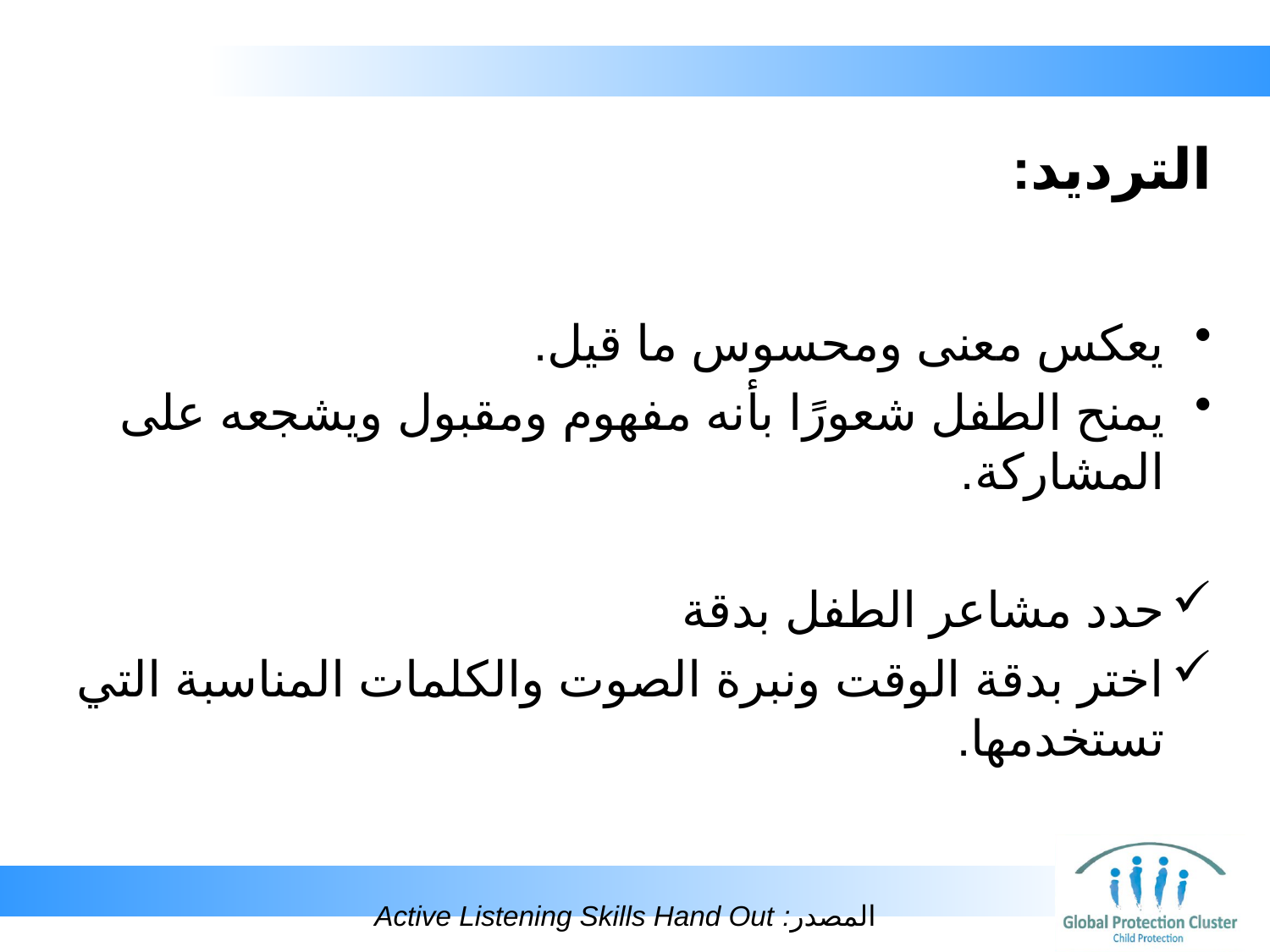

# الترديد:

يعكس معنى ومحسوس ما قيل.
يمنح الطفل شعورًا بأنه مفهوم ومقبول ويشجعه على المشاركة.

حدد مشاعر الطفل بدقة
اختر بدقة الوقت ونبرة الصوت والكلمات المناسبة التي تستخدمها.

 المصدر: Active Listening Skills Hand Out